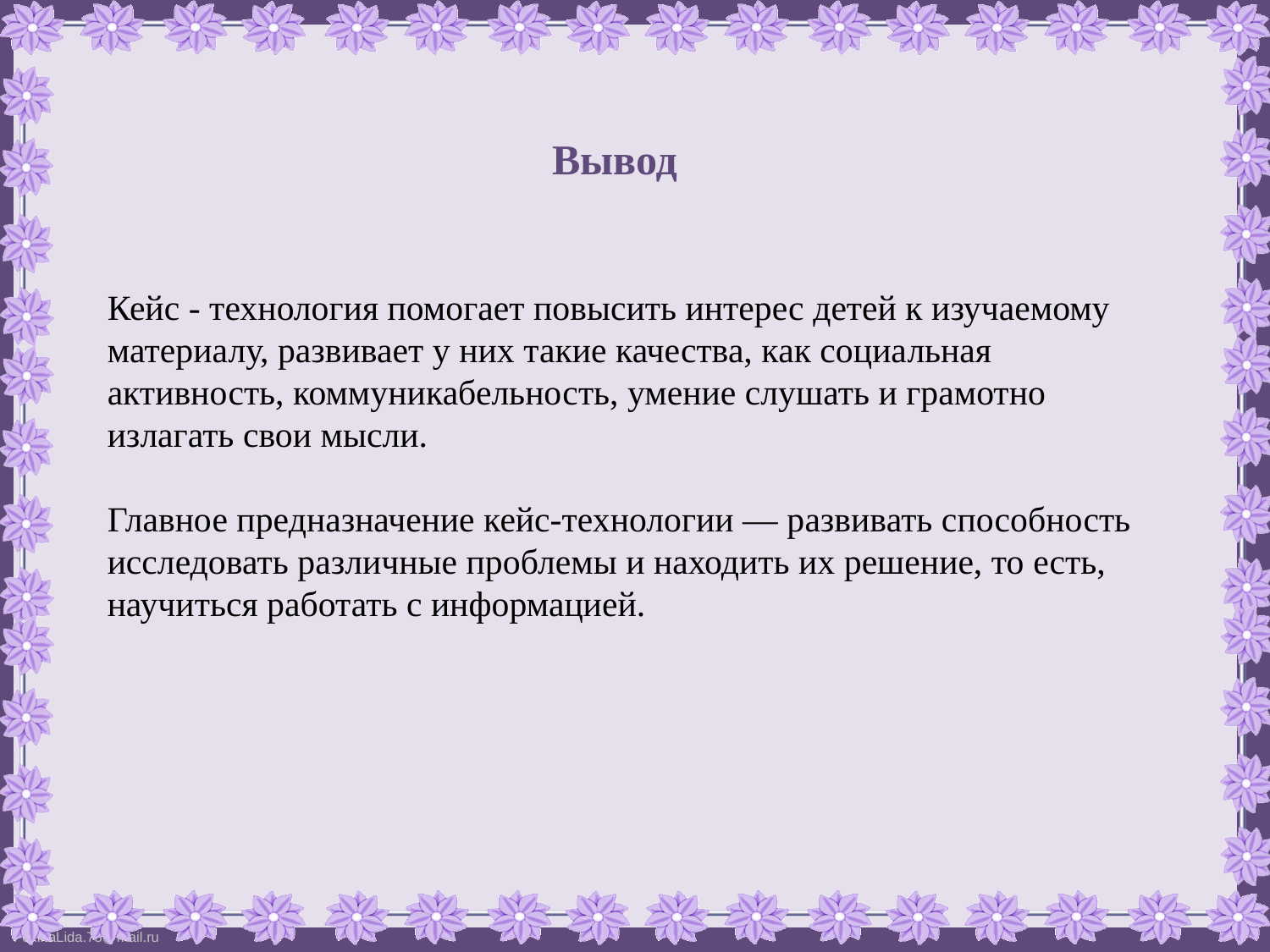

Вывод

Кейс - технология помогает повысить интерес детей к изучаемому материалу, развивает у них такие качества, как социальная активность, коммуникабельность, умение слушать и грамотно излагать свои мысли.

Главное предназначение кейс-технологии — развивать способность исследовать различные проблемы и находить их решение, то есть, научиться работать с информацией.